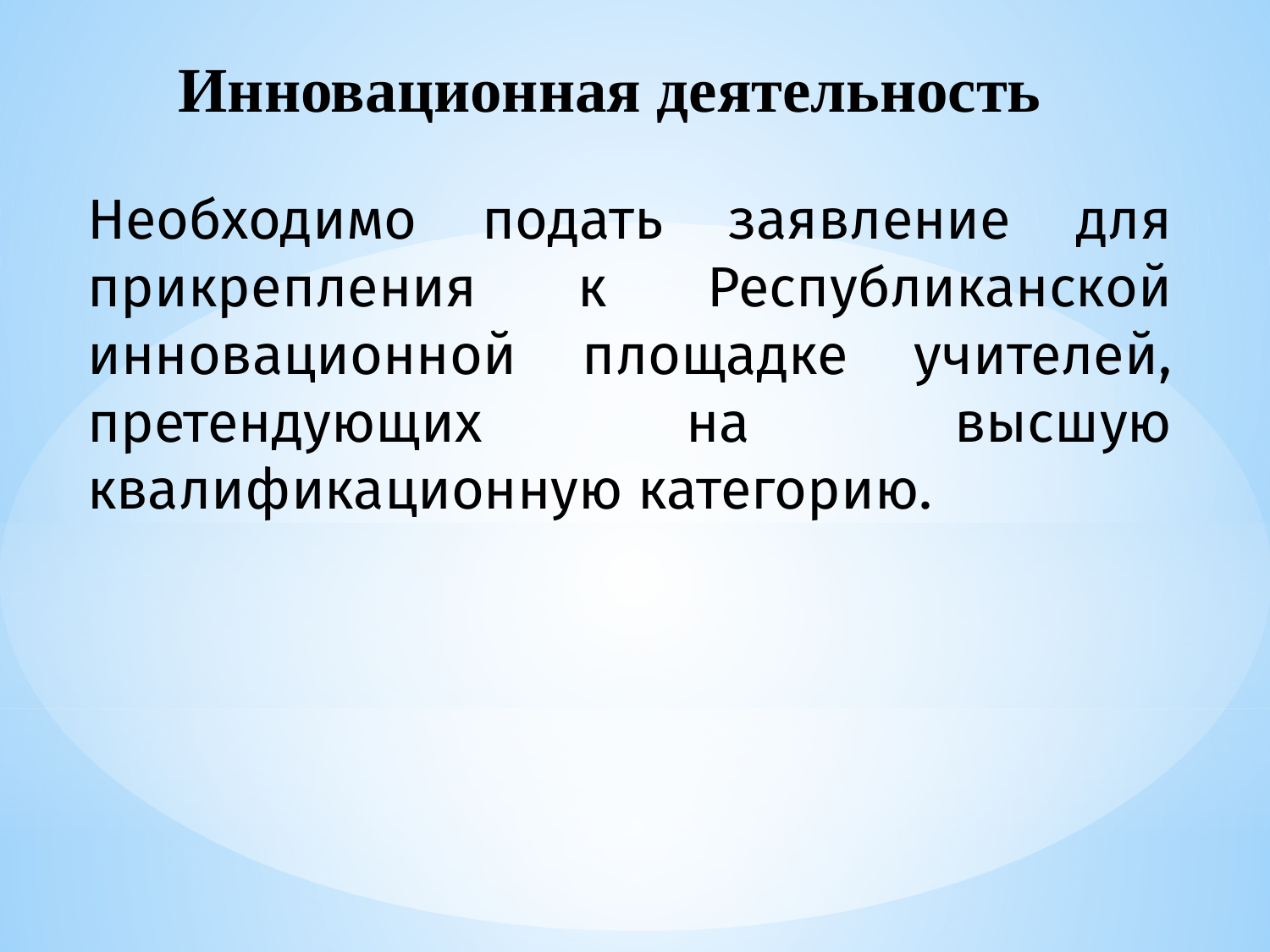

Инновационная деятельность
Необходимо подать заявление для прикрепления к Республиканской инновационной площадке учителей, претендующих на высшую квалификационную категорию.